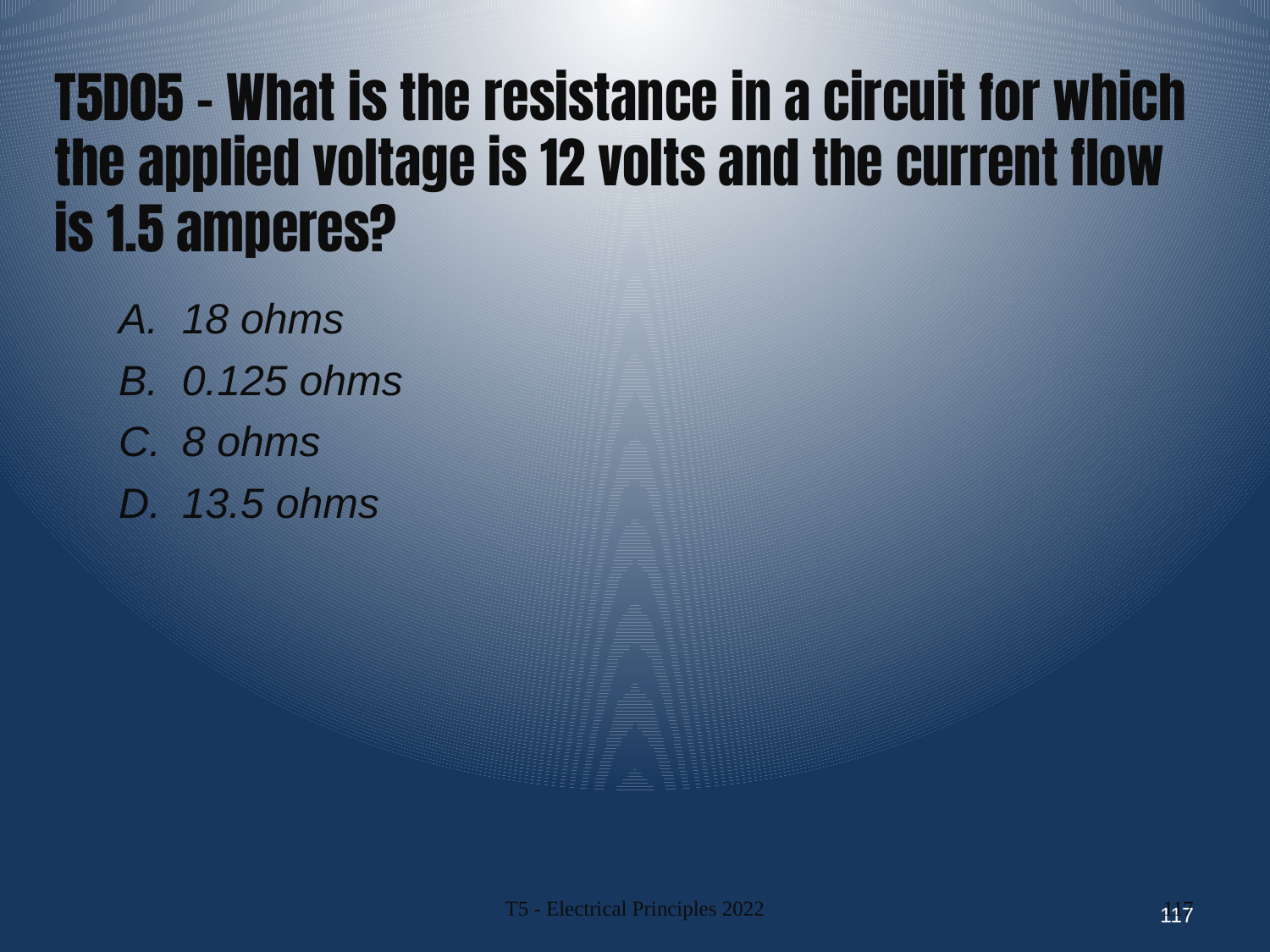

T5D05 - What is the resistance in a circuit for which the applied voltage is 12 volts and the current flow is 1.5 amperes?
A.	18 ohms
B.	0.125 ohms
C.	8 ohms
D.	13.5 ohms
117
T5 - Electrical Principles 2022
117